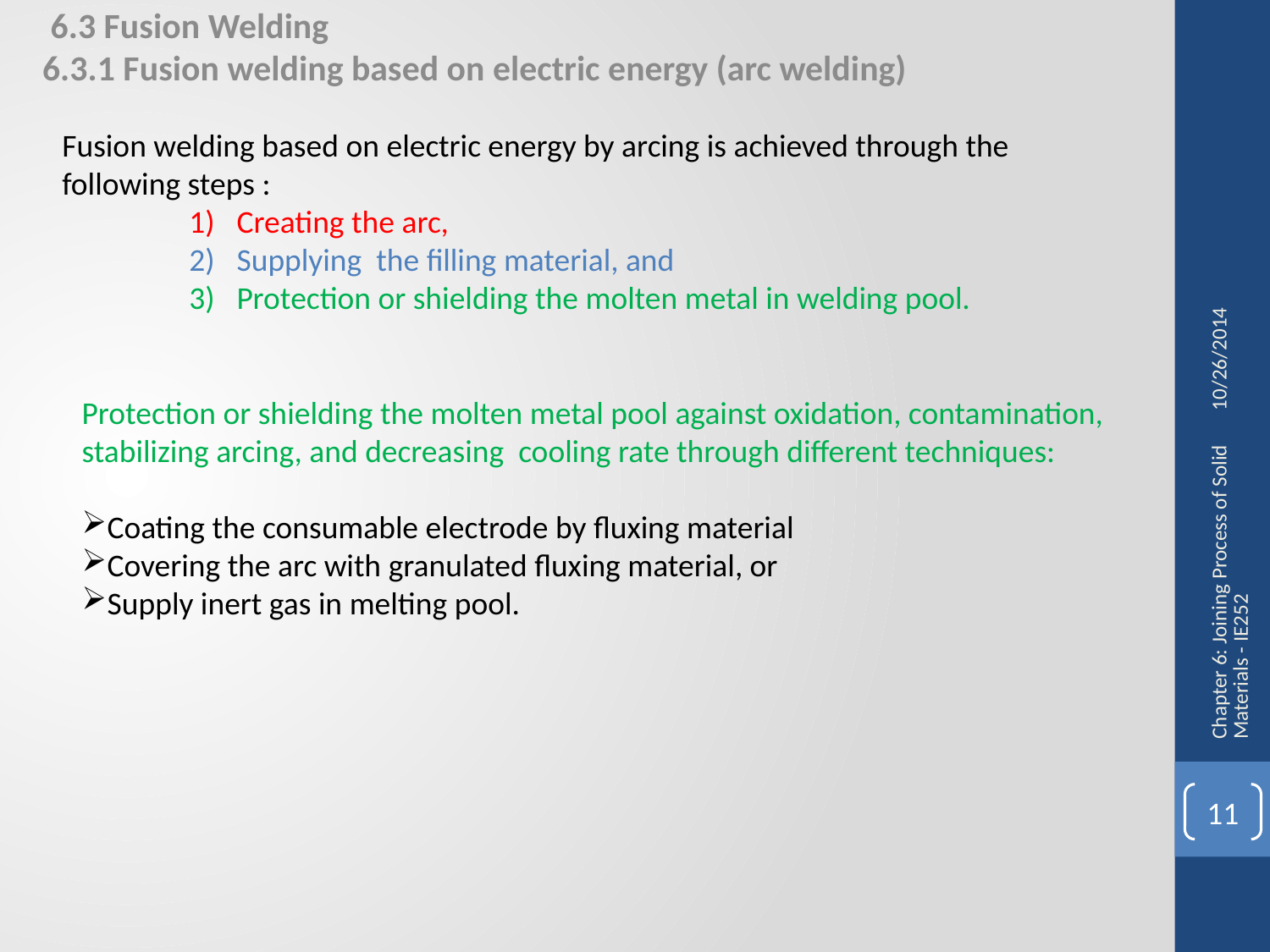

6.3 Fusion Welding
6.3.1 Fusion welding based on electric energy (arc welding)

Fusion welding based on electric energy by arcing is achieved through the following steps :
Creating the arc,
Supplying  the filling material, and
Protection or shielding the molten metal in welding pool.
10/26/2014
Protection or shielding the molten metal pool against oxidation, contamination, stabilizing arcing, and decreasing  cooling rate through different techniques:

Coating the consumable electrode by fluxing material
Covering the arc with granulated fluxing material, or
Supply inert gas in melting pool.
Chapter 6: Joining Process of Solid Materials - IE252
11